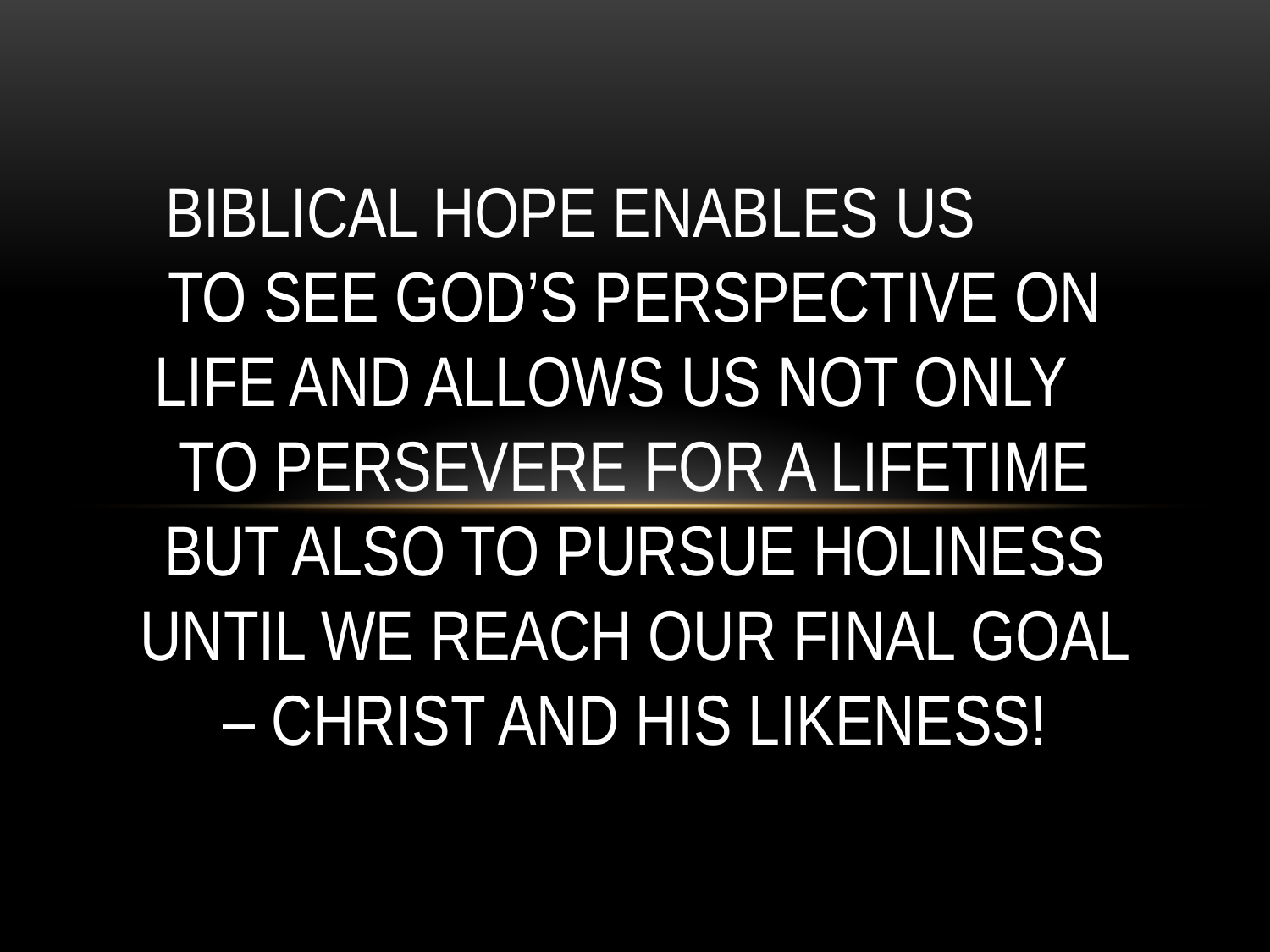

BIBLICAL HOPE ENABLES US         TO SEE GOD’S PERSPECTIVE ON LIFE AND ALLOWS US NOT ONLY    TO PERSEVERE FOR A LIFETIME BUT ALSO TO PURSUE HOLINESS UNTIL WE REACH OUR FINAL GOAL – CHRIST AND HIS LIKENESS!